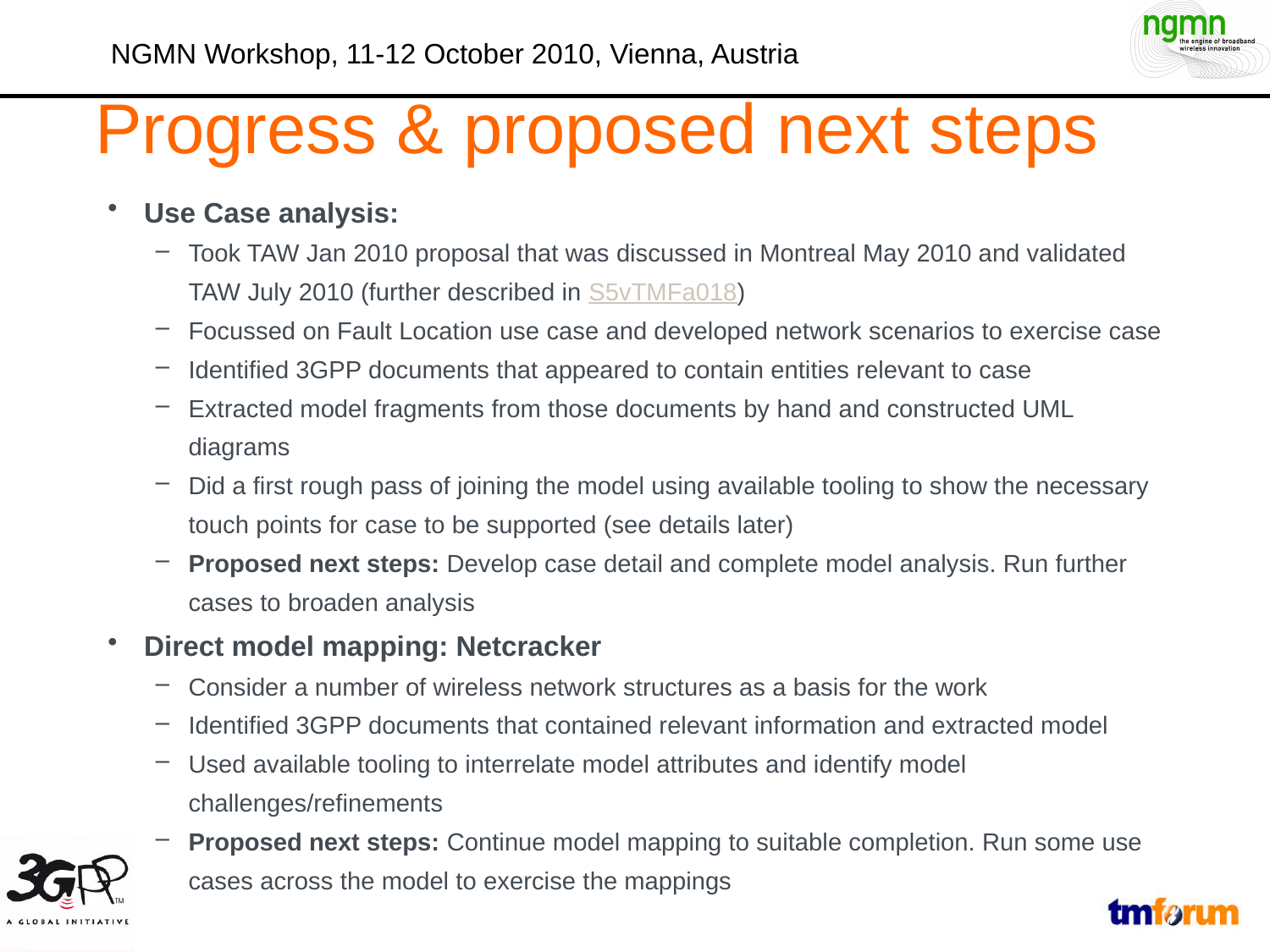

Progress & proposed next steps
Use Case analysis:
Took TAW Jan 2010 proposal that was discussed in Montreal May 2010 and validated TAW July 2010 (further described in S5vTMFa018)
Focussed on Fault Location use case and developed network scenarios to exercise case
Identified 3GPP documents that appeared to contain entities relevant to case
Extracted model fragments from those documents by hand and constructed UML diagrams
Did a first rough pass of joining the model using available tooling to show the necessary touch points for case to be supported (see details later)
Proposed next steps: Develop case detail and complete model analysis. Run further cases to broaden analysis
Direct model mapping: Netcracker
Consider a number of wireless network structures as a basis for the work
Identified 3GPP documents that contained relevant information and extracted model
Used available tooling to interrelate model attributes and identify model challenges/refinements
Proposed next steps: Continue model mapping to suitable completion. Run some use cases across the model to exercise the mappings